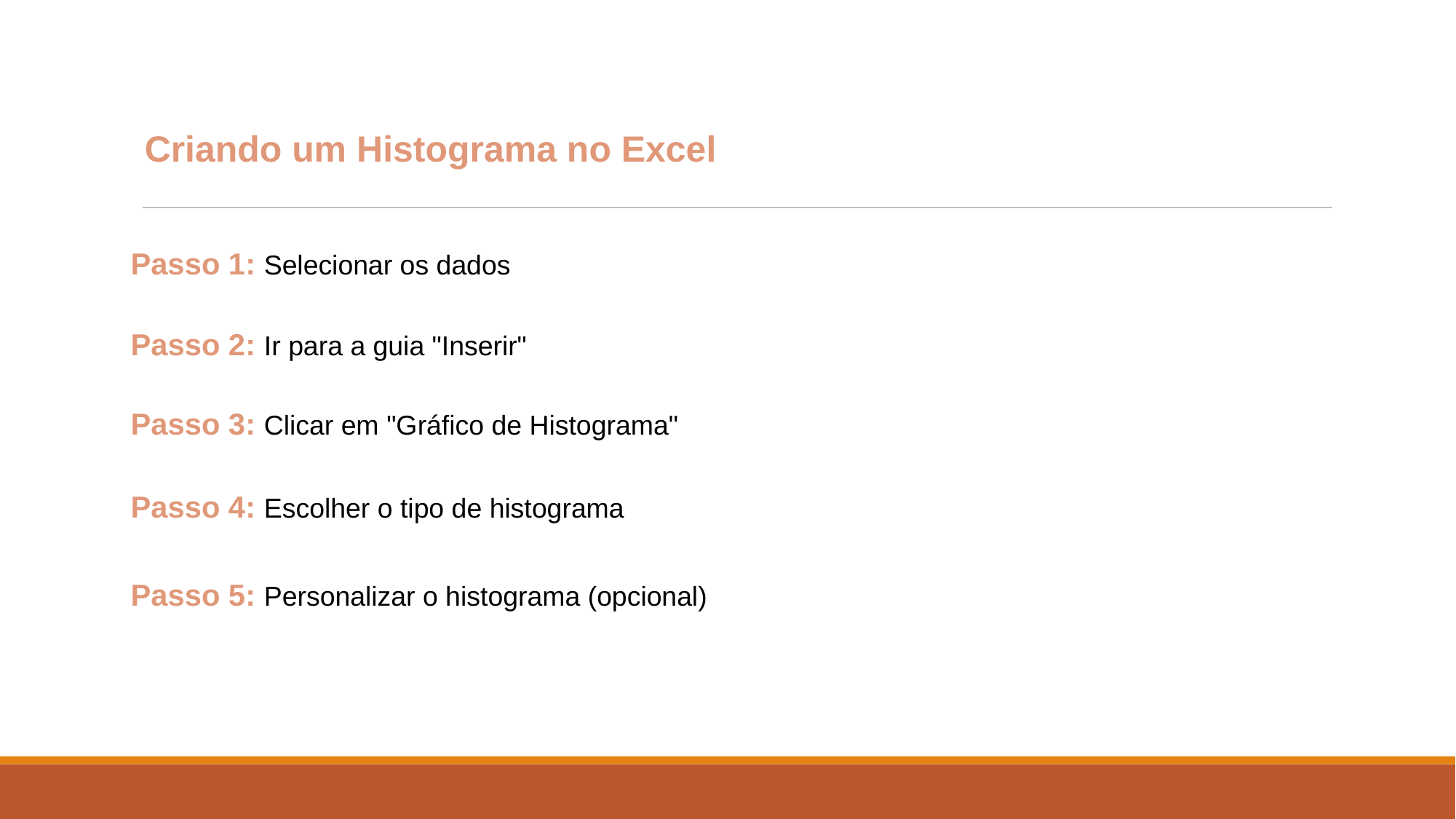

Criando um Histograma no Excel
Passo 1: Selecionar os dados
Passo 2: Ir para a guia "Inserir"
Passo 3: Clicar em "Gráfico de Histograma"
Passo 4: Escolher o tipo de histograma
Passo 5: Personalizar o histograma (opcional)